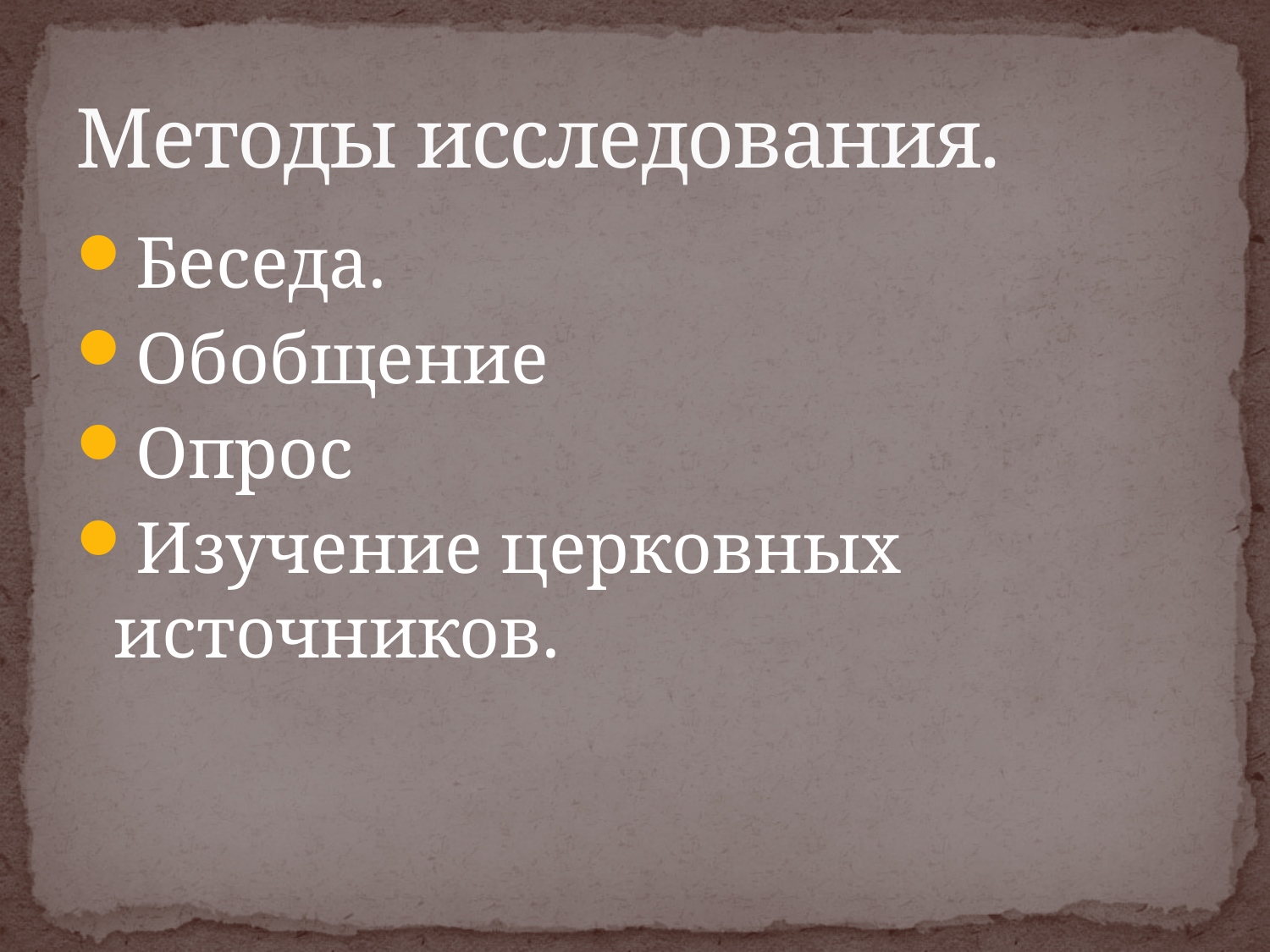

# Методы исследования.
Беседа.
Обобщение
Опрос
Изучение церковных источников.